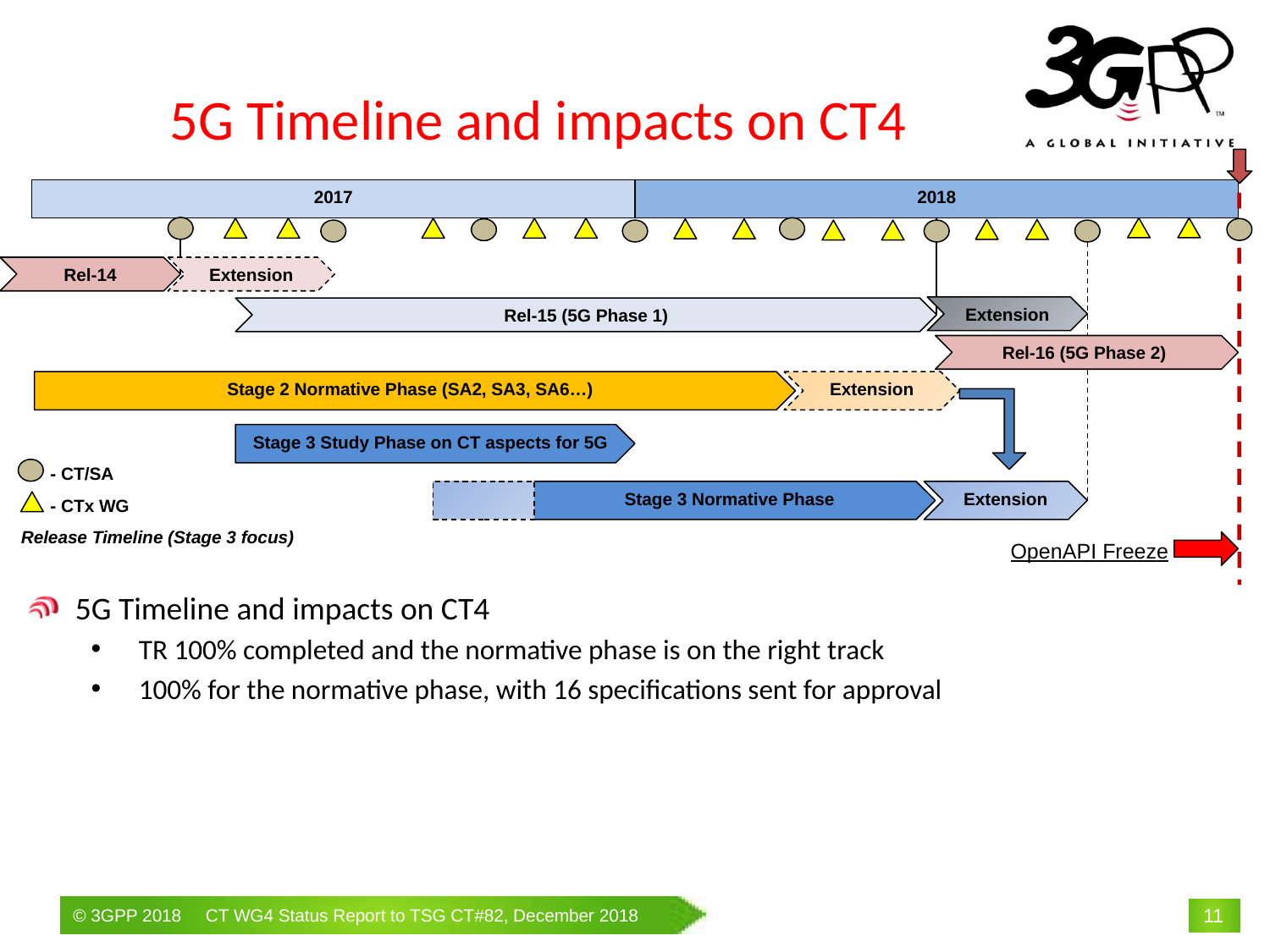

# 5G Timeline and impacts on CT4

2018
2017

Rel-14
Extension
Extension
Rel-15 (5G Phase 1)
Rel-16 (5G Phase 2)
Stage 2 Normative Phase (SA2, SA3, SA6…)
Extension

Stage 3 Study Phase on CT aspects for 5G
- CT/SA
- CTx WG

Stage 3 Normative Phase
Extension

Release Timeline (Stage 3 focus)
OpenAPI Freeze

5G Timeline and impacts on CT4
TR 100% completed and the normative phase is on the right track
100% for the normative phase, with 16 specifications sent for approval